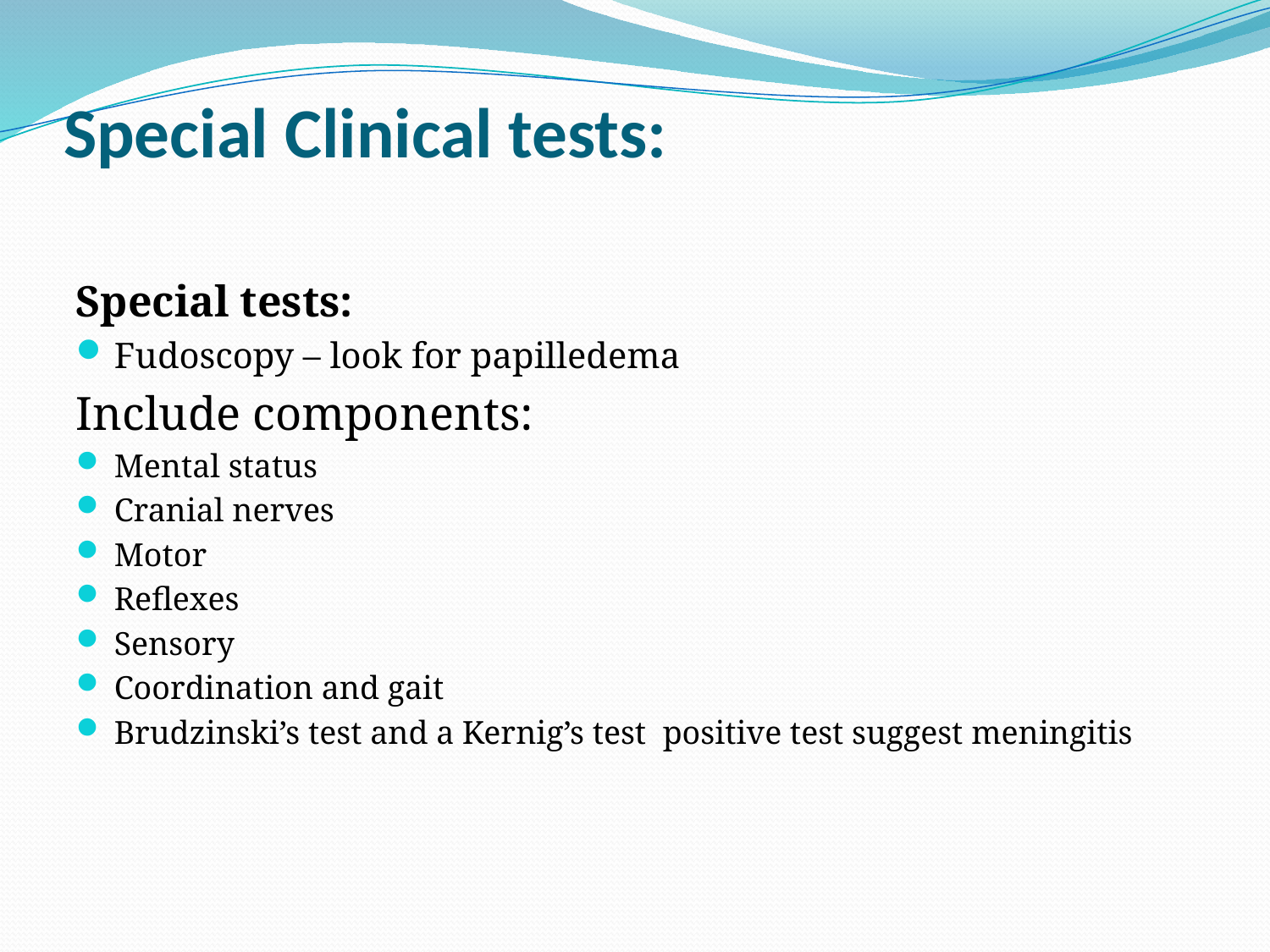

# Special Clinical tests:
Special tests:
Fudoscopy – look for papilledema
Include components:
Mental status
Cranial nerves
Motor
Reflexes
Sensory
Coordination and gait
Brudzinski’s test and a Kernig’s test  positive test suggest meningitis